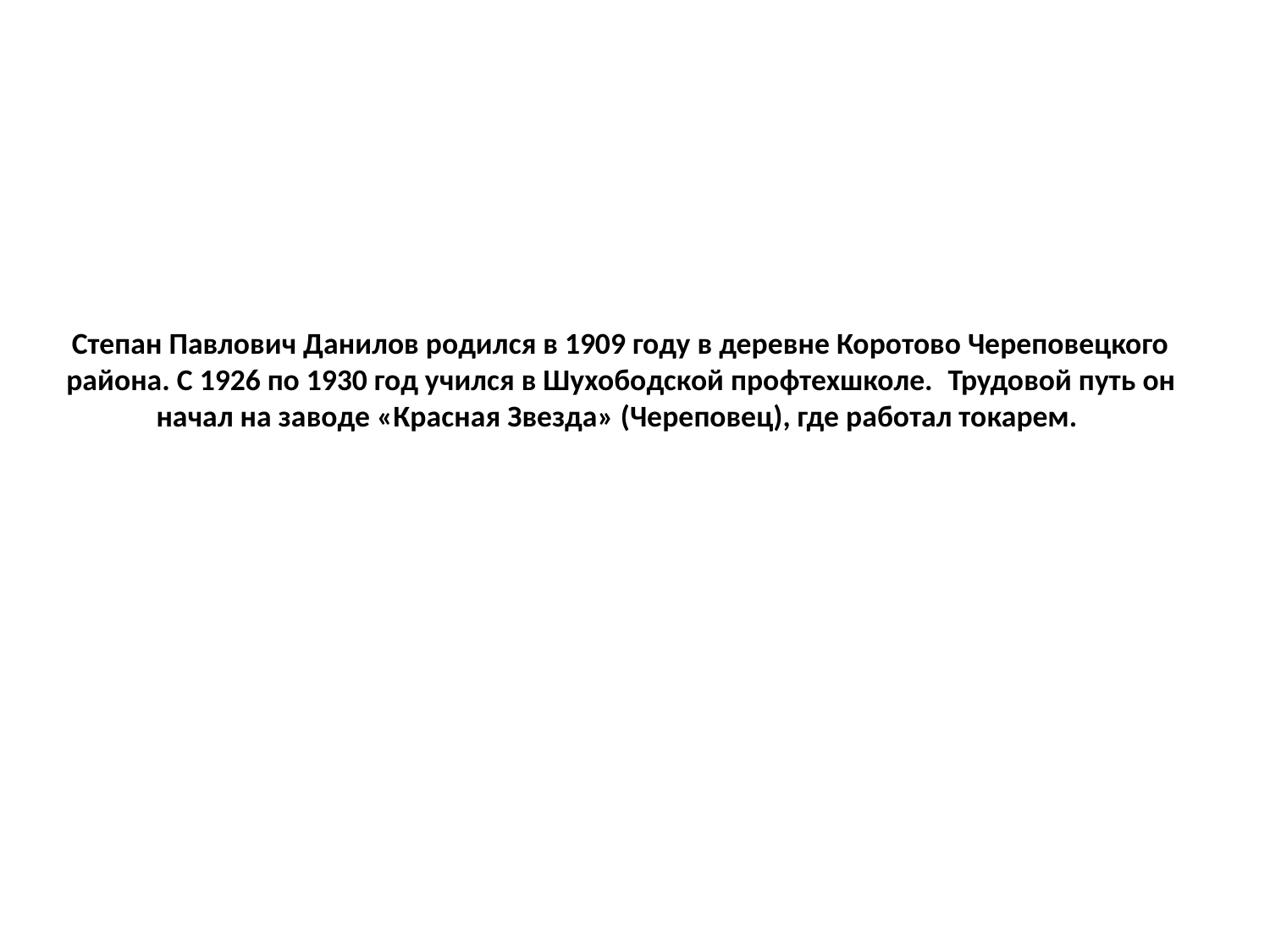

# Степан Павлович Данилов родился в 1909 году в деревне Коротово Череповецкого района. С 1926 по 1930 год учился в Шухободской профтехшколе.  Трудовой путь он начал на заводе «Красная Звезда» (Череповец), где работал токарем.